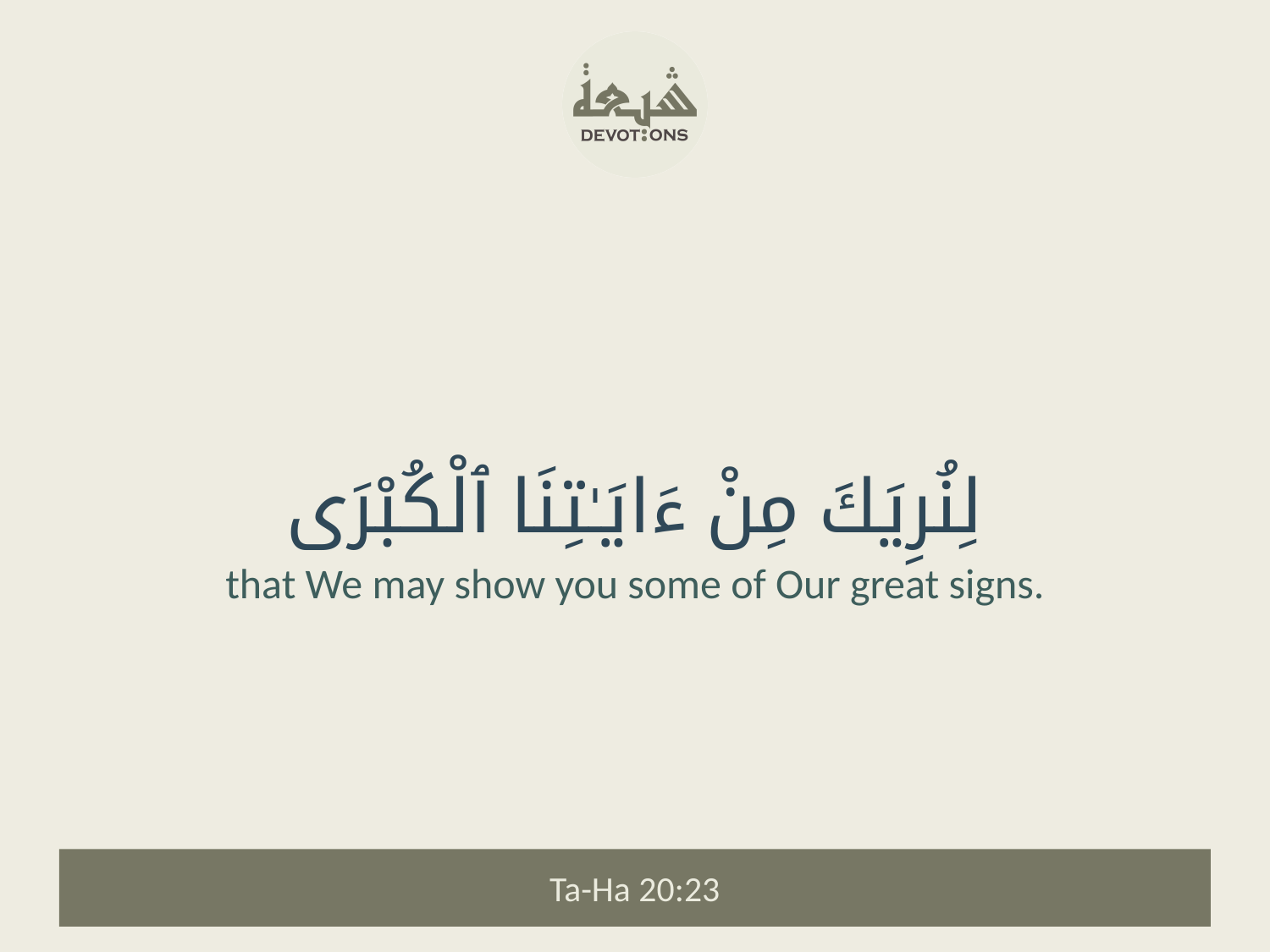

لِنُرِيَكَ مِنْ ءَايَـٰتِنَا ٱلْكُبْرَى
that We may show you some of Our great signs.
Ta-Ha 20:23